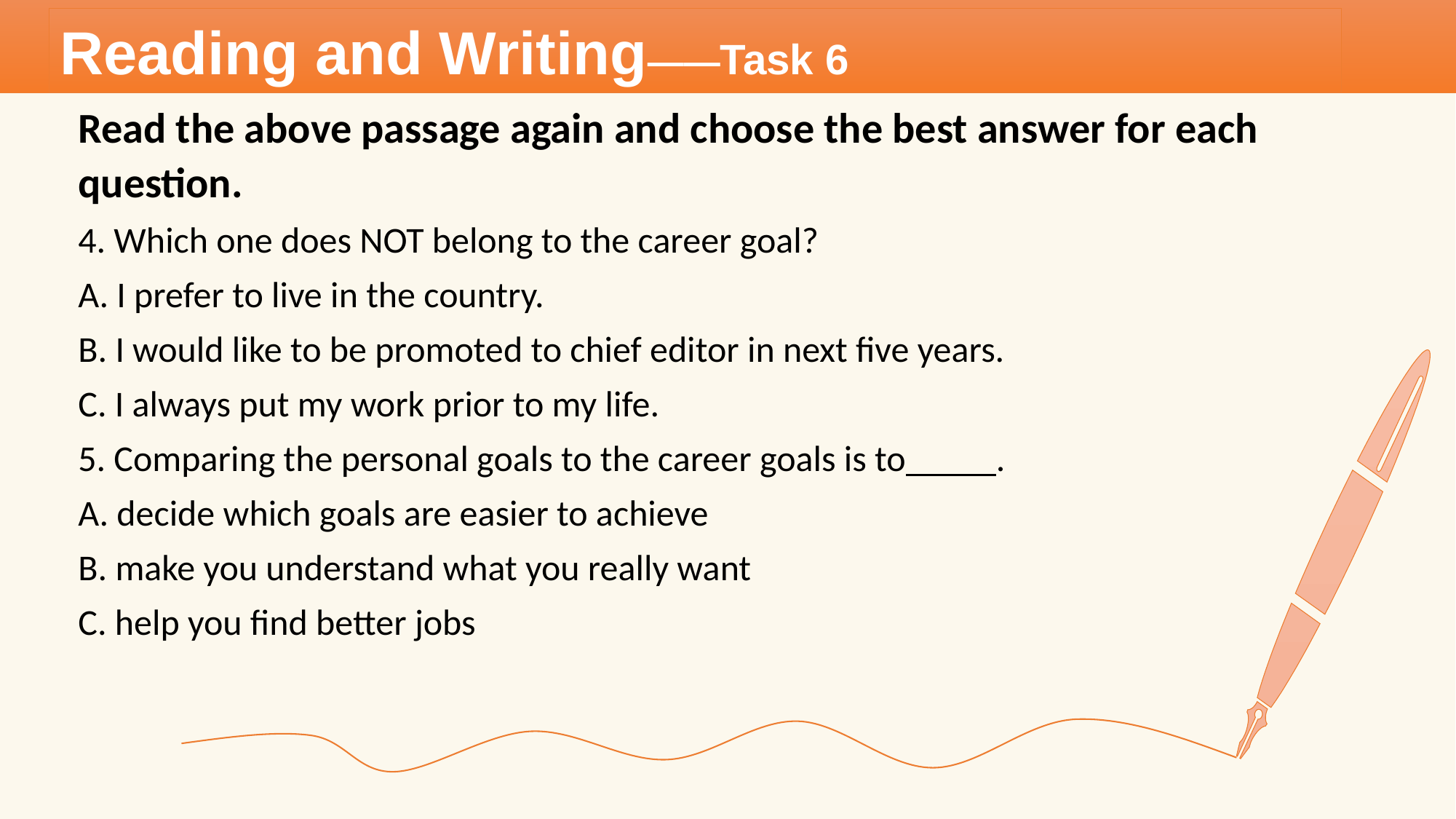

Reading and Writing——Task 6
Read the above passage again and choose the best answer for each
question.
4. Which one does NOT belong to the career goal?
A. I prefer to live in the country.
B. I would like to be promoted to chief editor in next five years.
C. I always put my work prior to my life.
5. Comparing the personal goals to the career goals is to           .
A. decide which goals are easier to achieve
B. make you understand what you really want
C. help you find better jobs